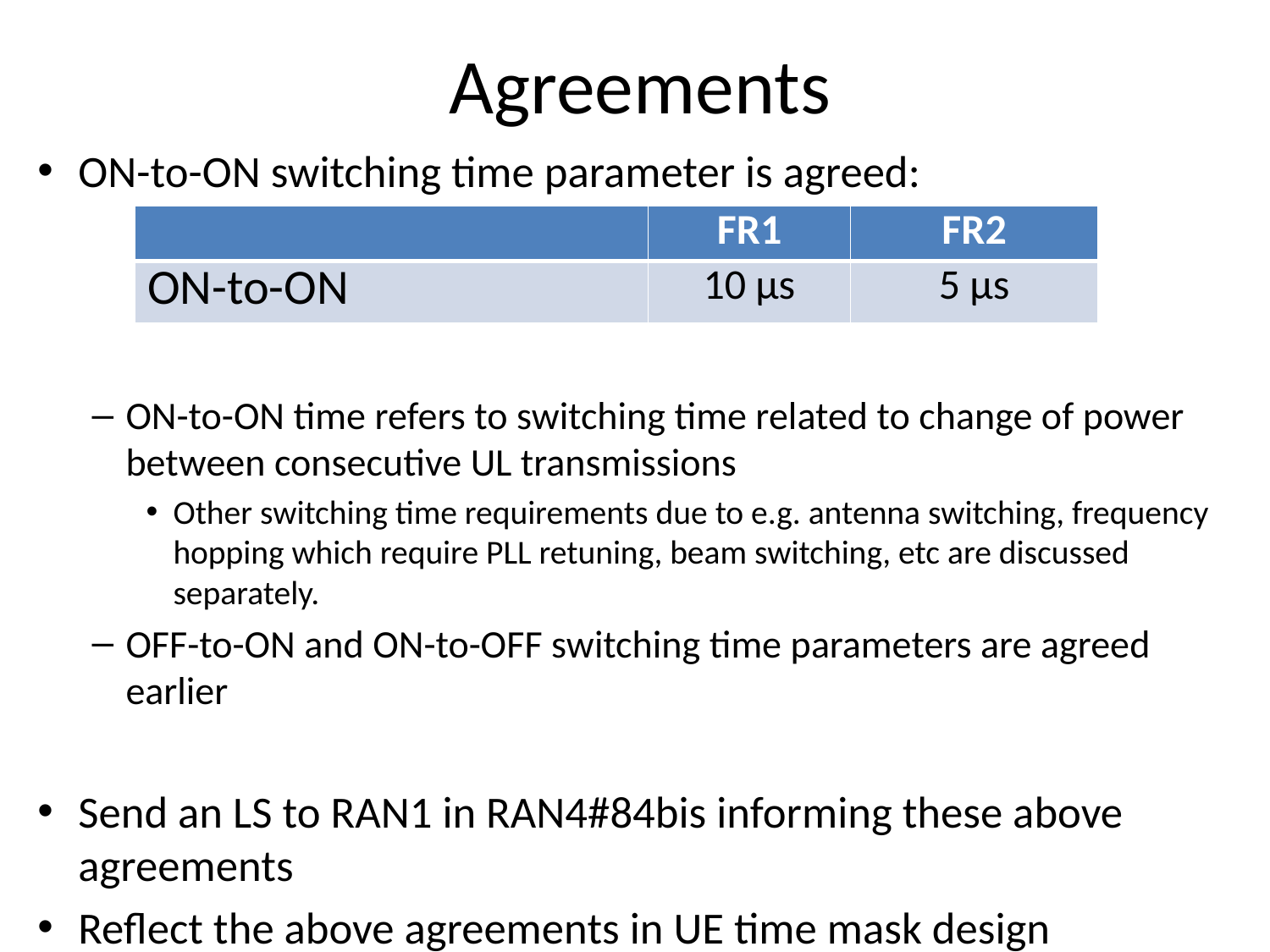

# Agreements
ON-to-ON switching time parameter is agreed:

ON-to-ON time refers to switching time related to change of power between consecutive UL transmissions
Other switching time requirements due to e.g. antenna switching, frequency hopping which require PLL retuning, beam switching, etc are discussed separately.
OFF-to-ON and ON-to-OFF switching time parameters are agreed earlier

Send an LS to RAN1 in RAN4#84bis informing these above agreements
Reflect the above agreements in UE time mask design
|  | FR1 | FR2 |
| --- | --- | --- |
| ON-to-ON | 10 µs | 5 µs |